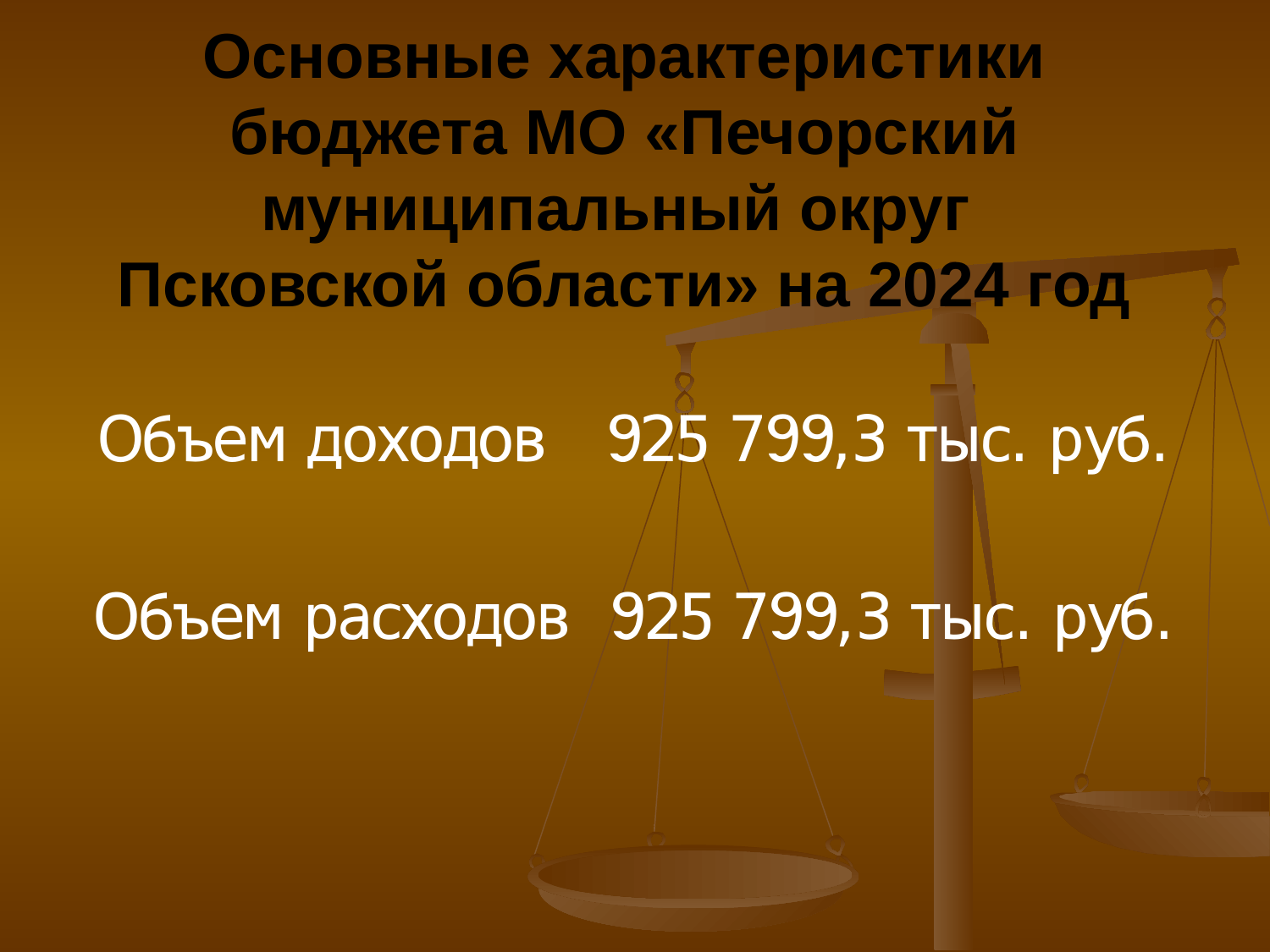

# Основные характеристики бюджета МО «Печорский муниципальный округ Псковской области» на 2024 год
Объем доходов   925 799,3 тыс. руб.

Объем расходов  925 799,3 тыс. руб.